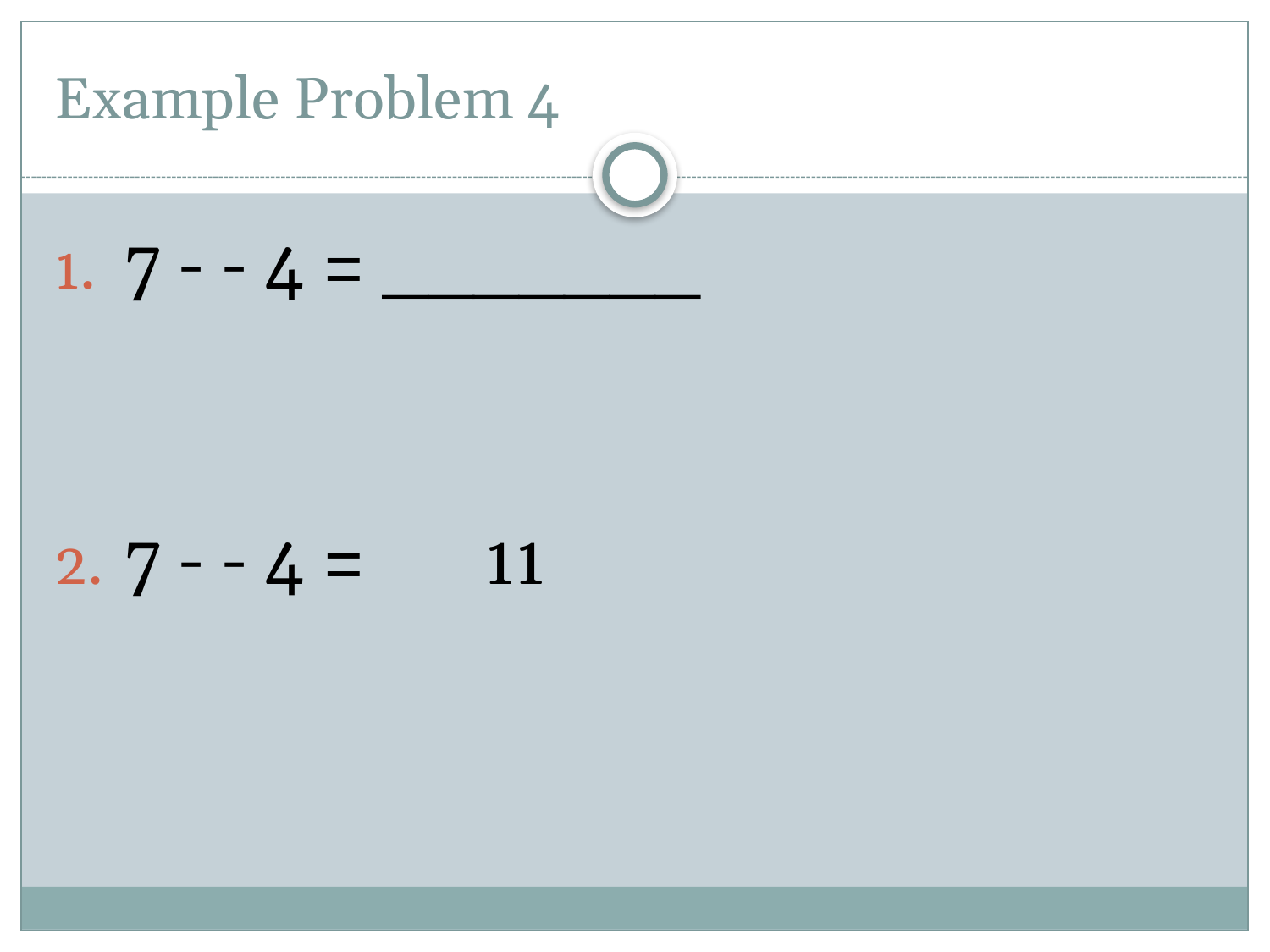

# Example Problem 4
7 - - 4 = _______

7 - - 4 =       11